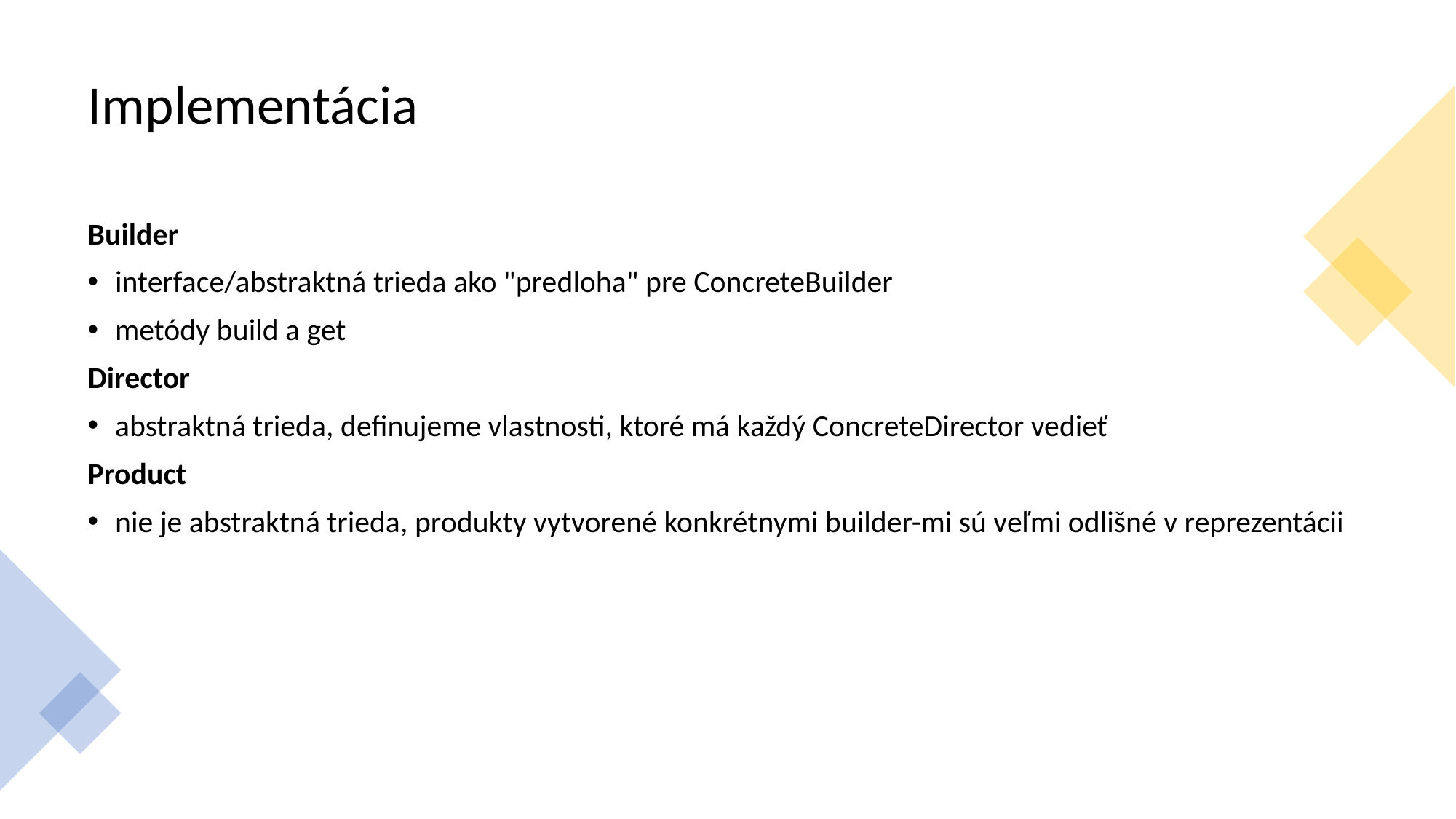

# Implementácia

Builder
interface/abstraktná trieda ako "predloha" pre ConcreteBuilder
metódy build a get
Director
abstraktná trieda, definujeme vlastnosti, ktoré má každý ConcreteDirector vedieť
Product
nie je abstraktná trieda, produkty vytvorené konkrétnymi builder-mi sú veľmi odlišné v reprezentácii